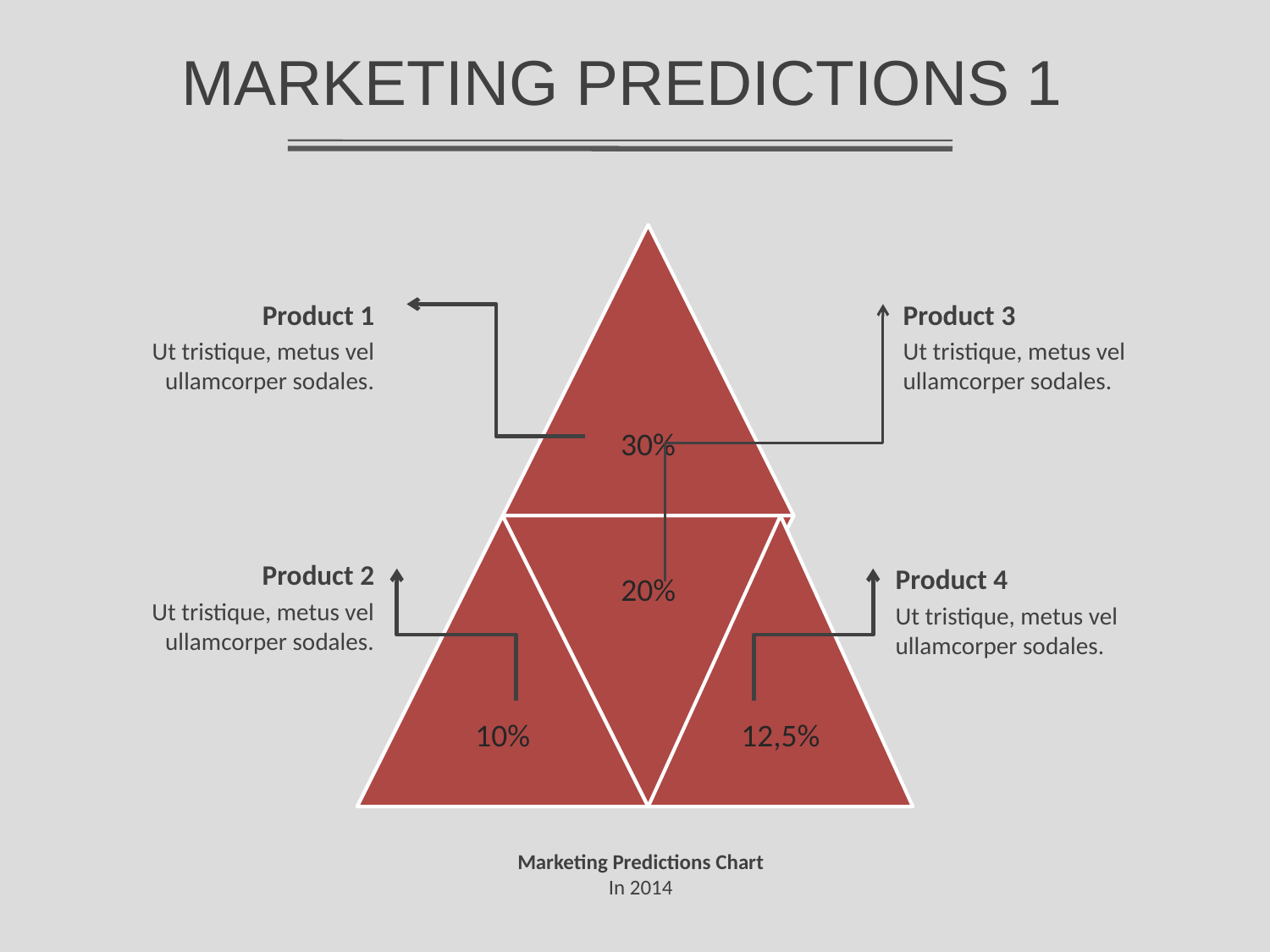

MARKETING PREDICTIONS 1
30%
10%
20%
12,5%
Product 1
Ut tristique, metus vel ullamcorper sodales.
Product 3
Ut tristique, metus vel ullamcorper sodales.
Product 2
Ut tristique, metus vel ullamcorper sodales.
Product 4
Ut tristique, metus vel ullamcorper sodales.
Marketing Predictions Chart
In 2014